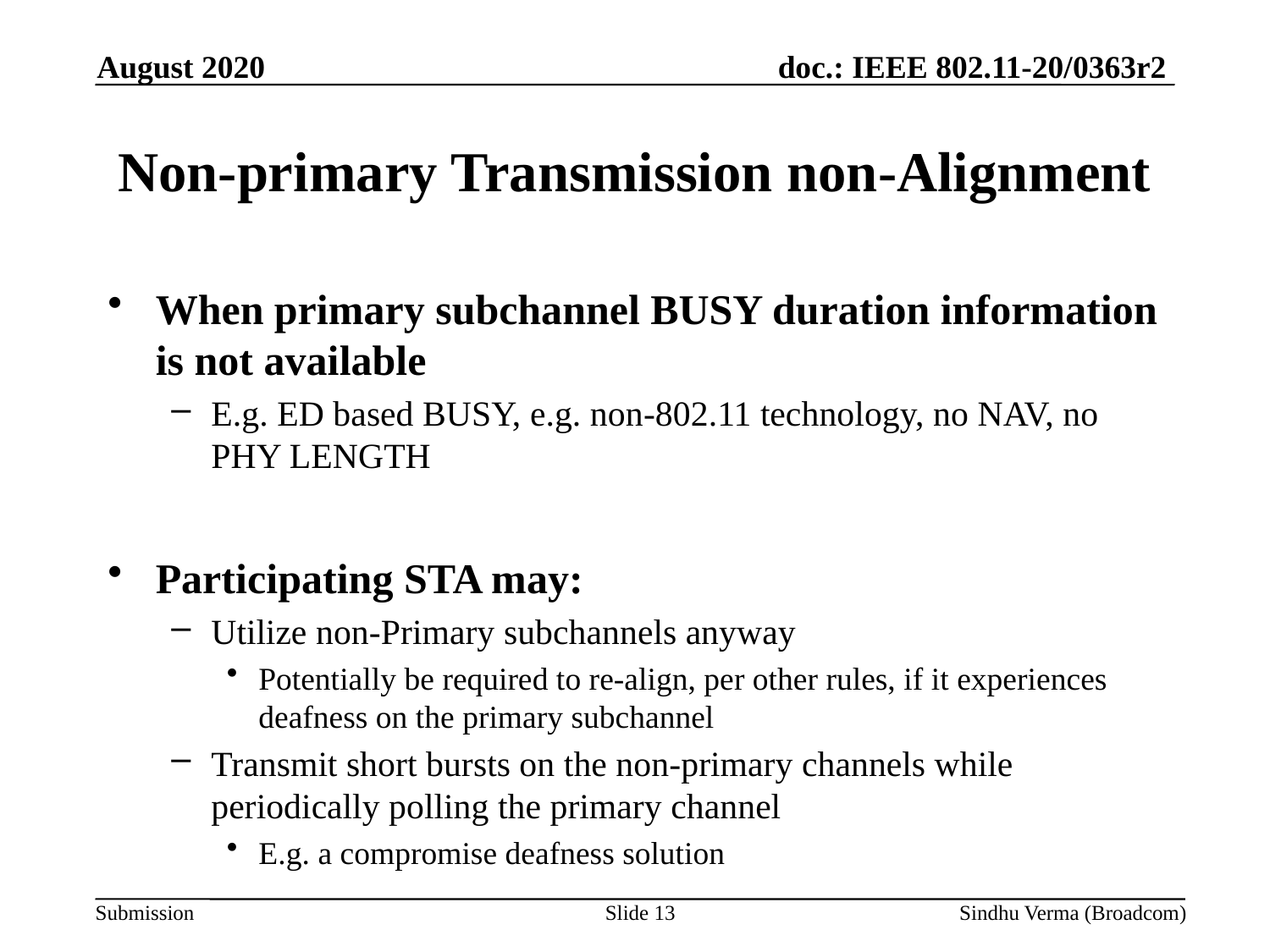

August 2020
# Non-primary Transmission non-Alignment
When primary subchannel BUSY duration information is not available
E.g. ED based BUSY, e.g. non-802.11 technology, no NAV, no PHY LENGTH

Participating STA may:
Utilize non-Primary subchannels anyway
Potentially be required to re-align, per other rules, if it experiences deafness on the primary subchannel
Transmit short bursts on the non-primary channels while periodically polling the primary channel
E.g. a compromise deafness solution
Slide 13
Sindhu Verma (Broadcom)